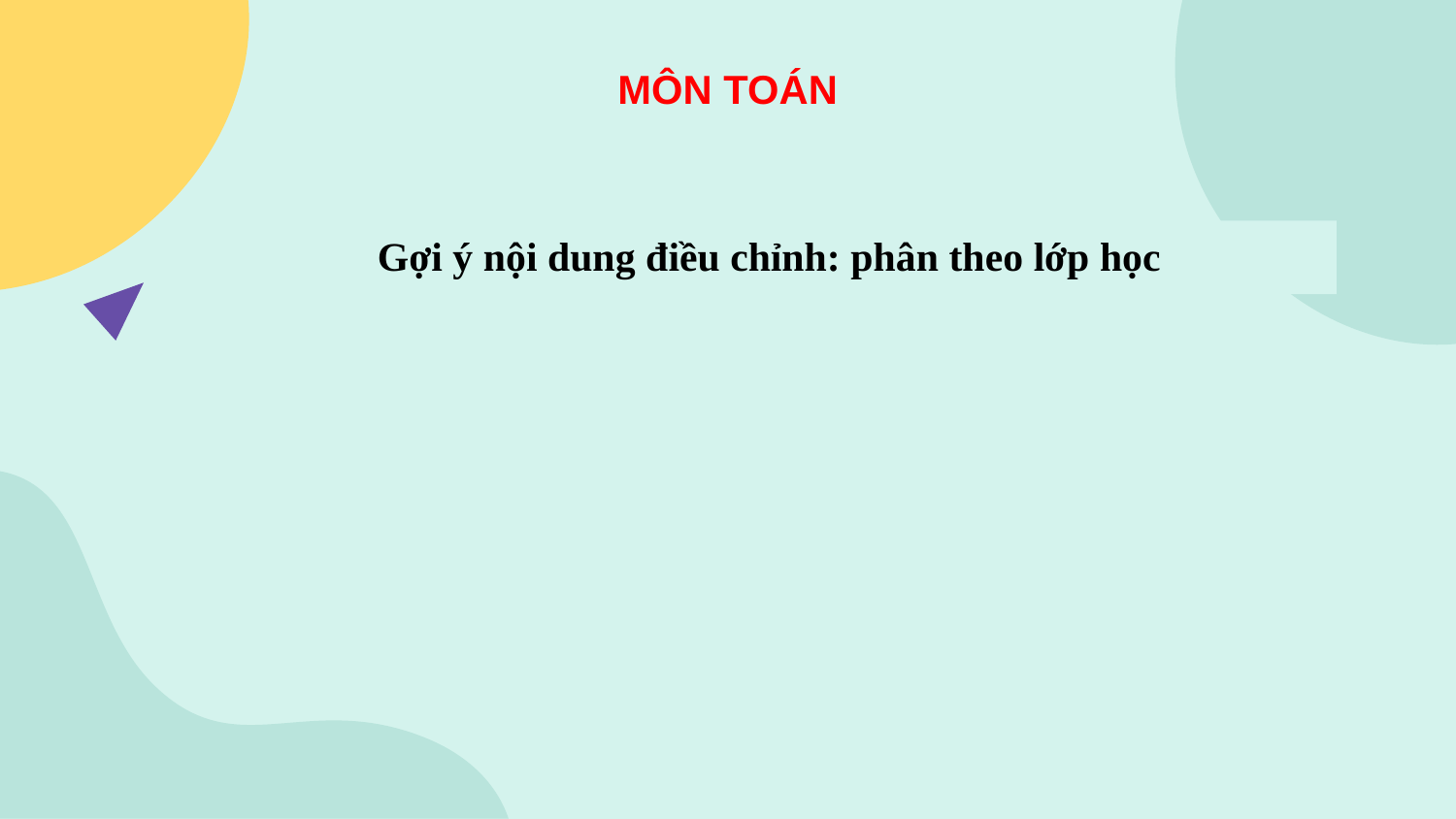

MÔN TOÁN
Gợi ý nội dung điều chỉnh: phân theo lớp học